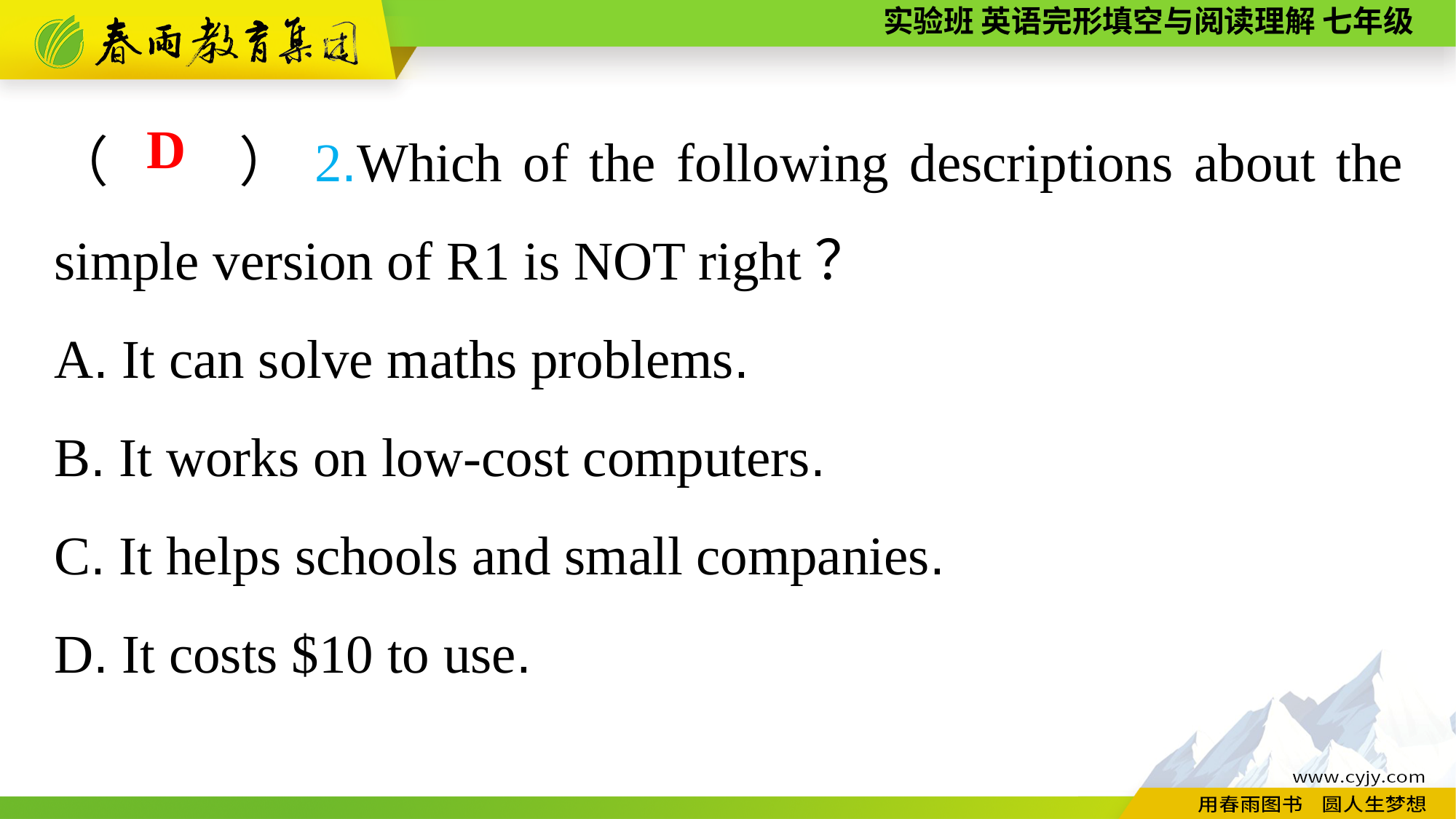

（　　）2.Which of the following descriptions about the simple version of R1 is NOT right？
A. It can solve maths problems.
B. It works on low-cost computers.
C. It helps schools and small companies.
D. It costs $10 to use.
D